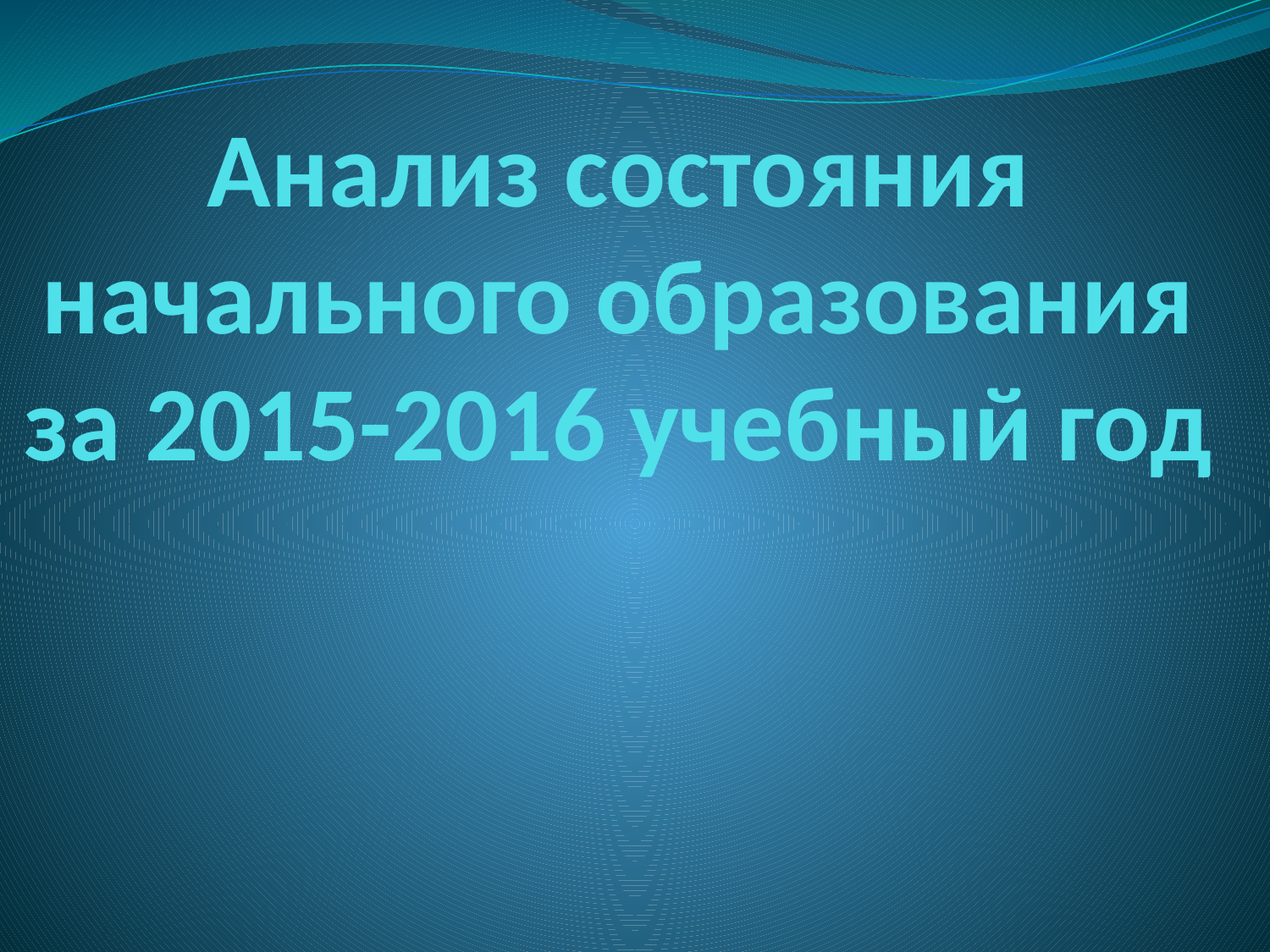

# Анализ состояния начального образования за 2015-2016 учебный год